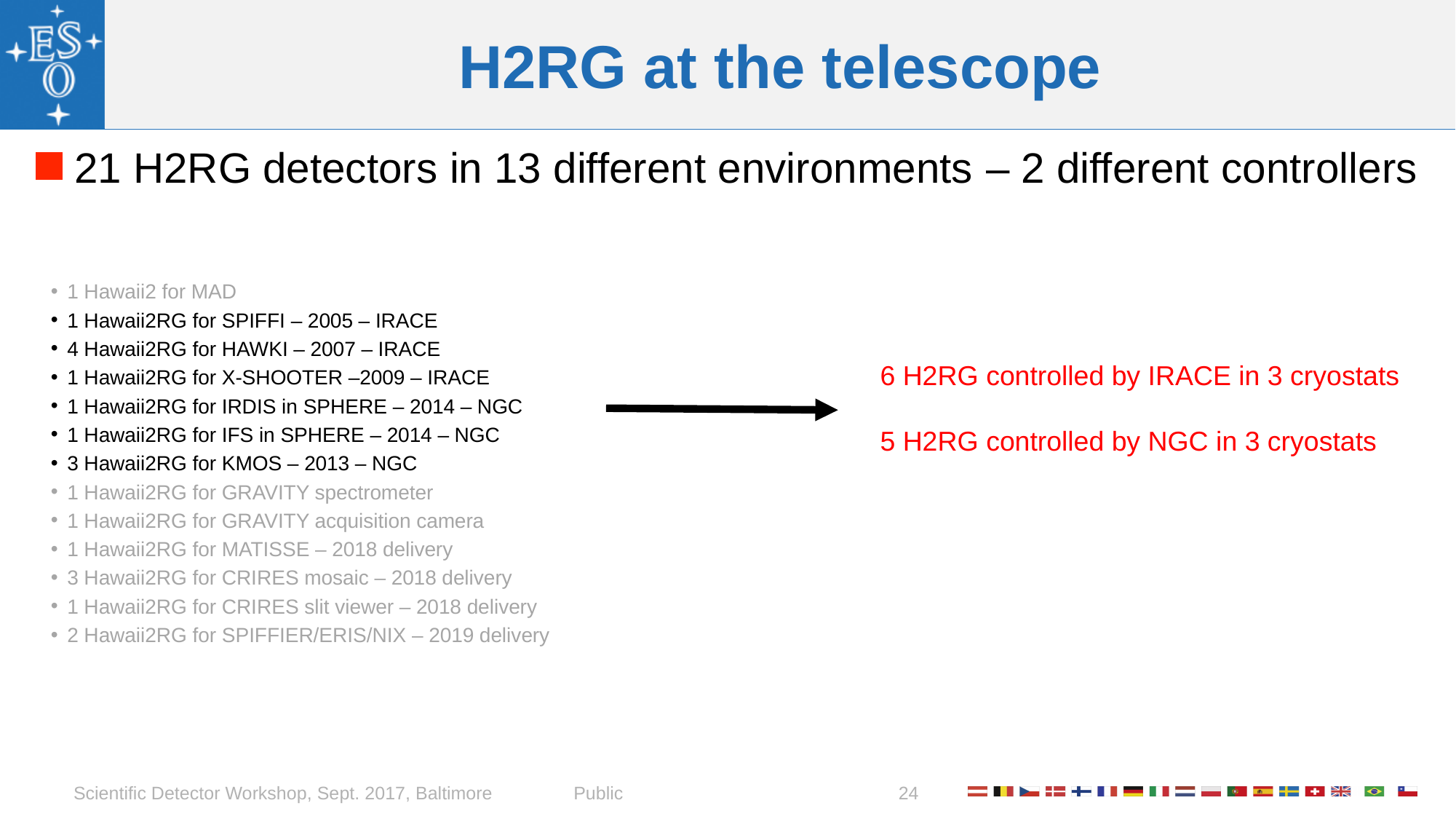

# H2RG at the telescope
21 H2RG detectors in 13 different environments – 2 different controllers
1 Hawaii2 for MAD
1 Hawaii2RG for SPIFFI – 2005 – IRACE
4 Hawaii2RG for HAWKI – 2007 – IRACE
1 Hawaii2RG for X-SHOOTER –2009 – IRACE
1 Hawaii2RG for IRDIS in SPHERE – 2014 – NGC
1 Hawaii2RG for IFS in SPHERE – 2014 – NGC
3 Hawaii2RG for KMOS – 2013 – NGC
1 Hawaii2RG for GRAVITY spectrometer
1 Hawaii2RG for GRAVITY acquisition camera
1 Hawaii2RG for MATISSE – 2018 delivery
3 Hawaii2RG for CRIRES mosaic – 2018 delivery
1 Hawaii2RG for CRIRES slit viewer – 2018 delivery
2 Hawaii2RG for SPIFFIER/ERIS/NIX – 2019 delivery

6 H2RG controlled by IRACE in 3 cryostats

5 H2RG controlled by NGC in 3 cryostats
Scientific Detector Workshop, Sept. 2017, Baltimore                Public
24